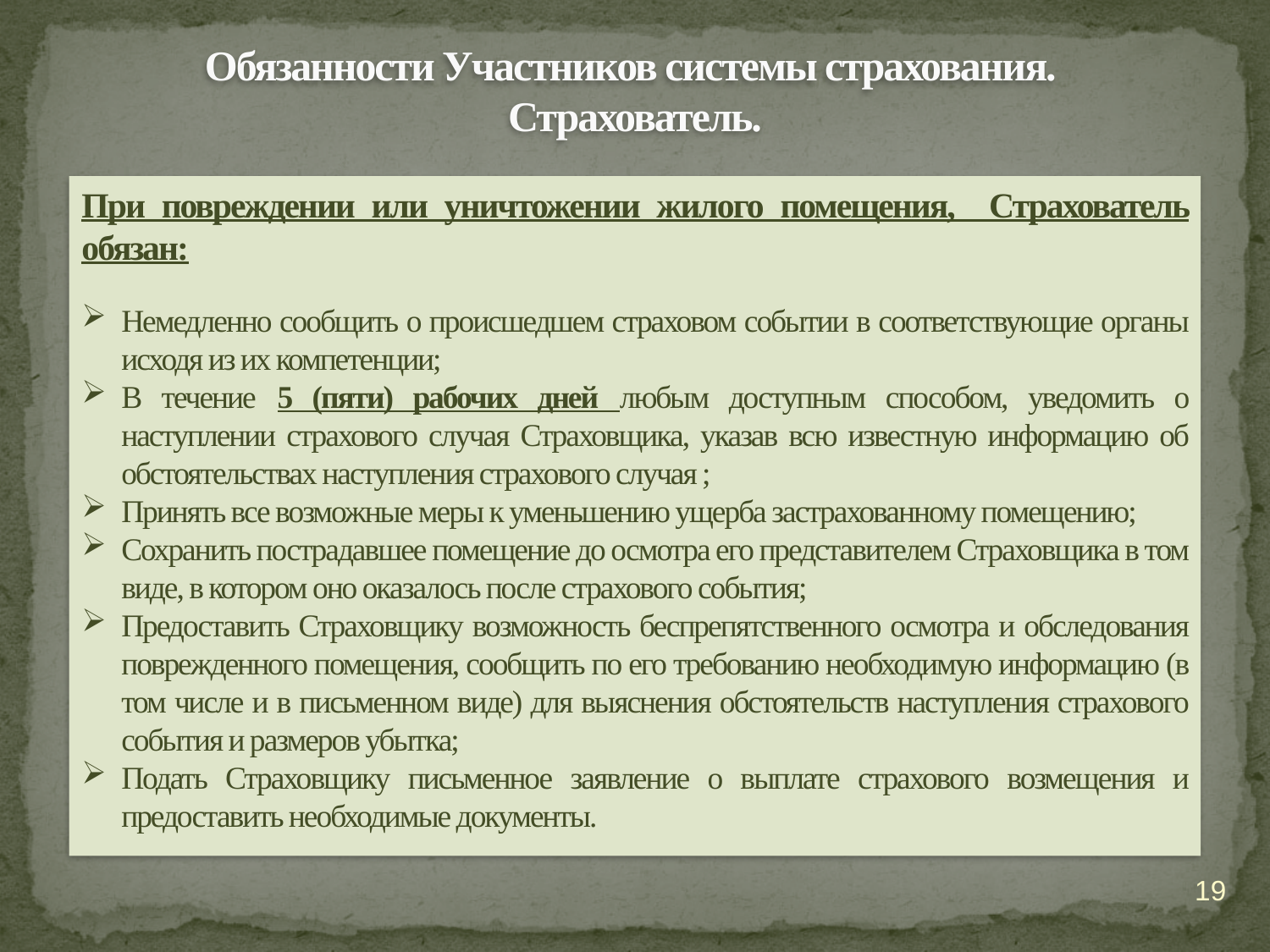

Обязанности Участников системы страхования.
Страхователь.
При повреждении или уничтожении жилого помещения,  Страхователь обязан:

Немедленно сообщить о происшедшем страховом событии в соответствующие органы исходя из их компетенции;
В течение 5 (пяти) рабочих дней любым доступным способом, уведомить о наступлении страхового случая Страховщика, указав всю известную информацию об обстоятельствах наступления страхового случая ;
Принять все возможные меры к уменьшению ущерба застрахованному помещению;
Сохранить пострадавшее помещение до осмотра его представителем Страховщика в том виде, в котором оно оказалось после страхового события;
Предоставить Страховщику возможность беспрепятственного осмотра и обследования поврежденного помещения, сообщить по его требованию необходимую информацию (в том числе и в письменном виде) для выяснения обстоятельств наступления страхового события и размеров убытка;
Подать Страховщику письменное заявление о выплате страхового возмещения и предоставить необходимые документы.

19